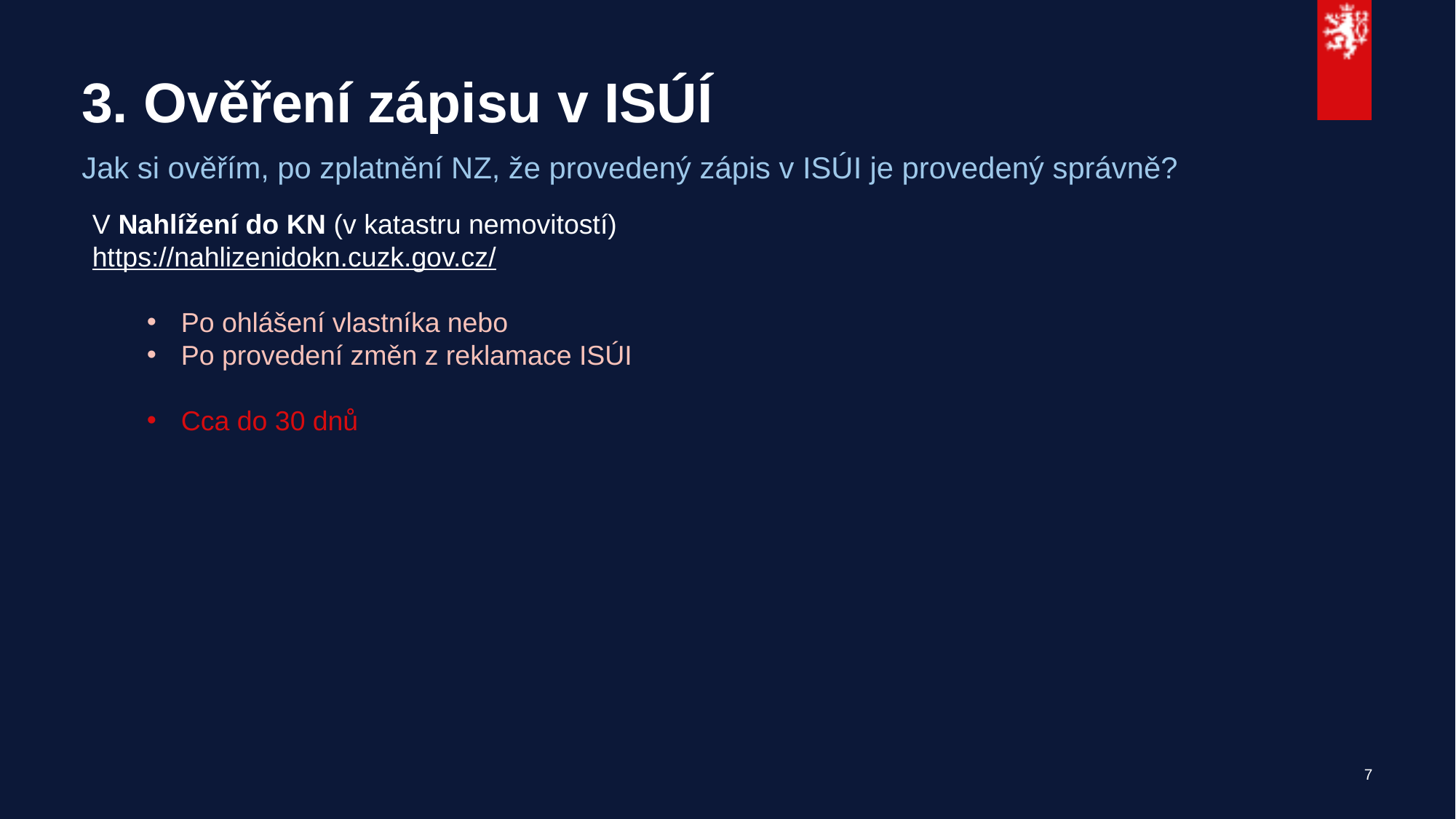

# 3. Ověření zápisu v ISÚÍ
Jak si ověřím, po zplatnění NZ, že provedený zápis v ISÚI je provedený správně?
V Nahlížení do KN (v katastru nemovitostí)
https://nahlizenidokn.cuzk.gov.cz/

Po ohlášení vlastníka nebo
Po provedení změn z reklamace ISÚI

Cca do 30 dnů

7